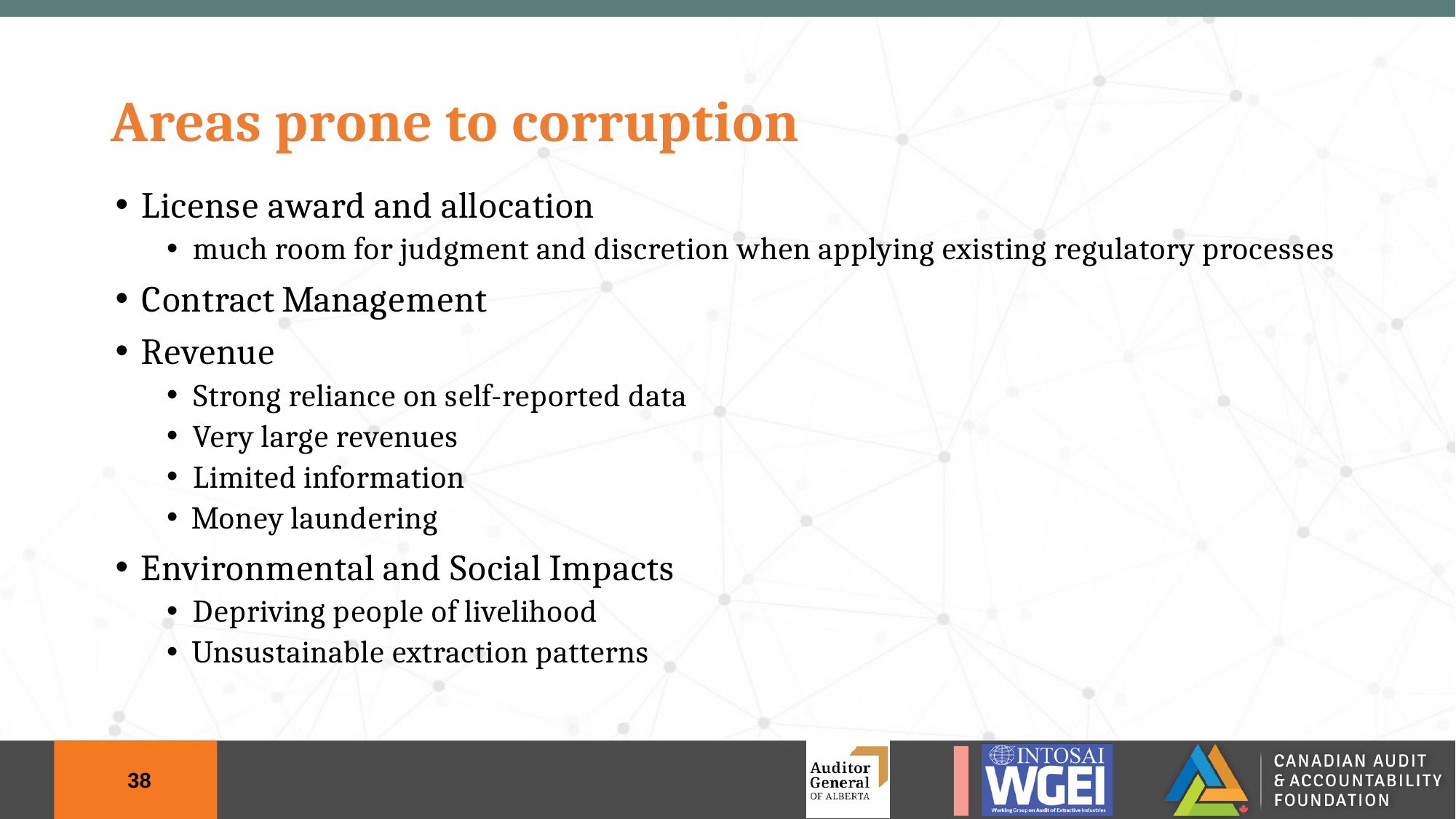

# Areas prone to corruption
License award and allocation
much room for judgment and discretion when applying existing regulatory processes
Contract Management
Revenue
Strong reliance on self-reported data
Very large revenues
Limited information
Money laundering
Environmental and Social Impacts
Depriving people of livelihood
Unsustainable extraction patterns